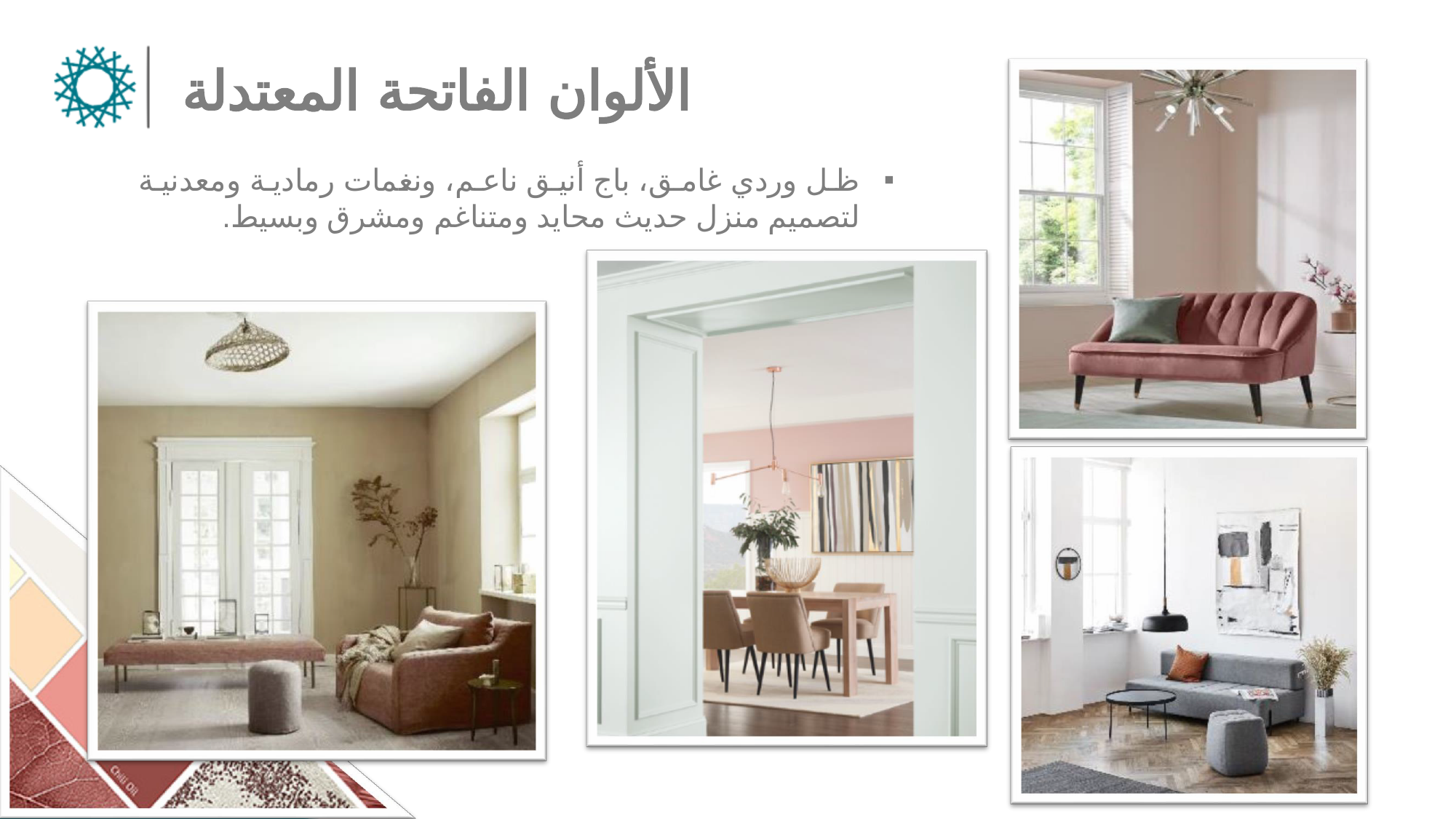

الألوان الفاتحة المعتدلة
ظل وردي غامق، باج أنيق ناعم، ونغمات رمادية ومعدنية لتصميم منزل حديث محايد ومتناغم ومشرق وبسيط.